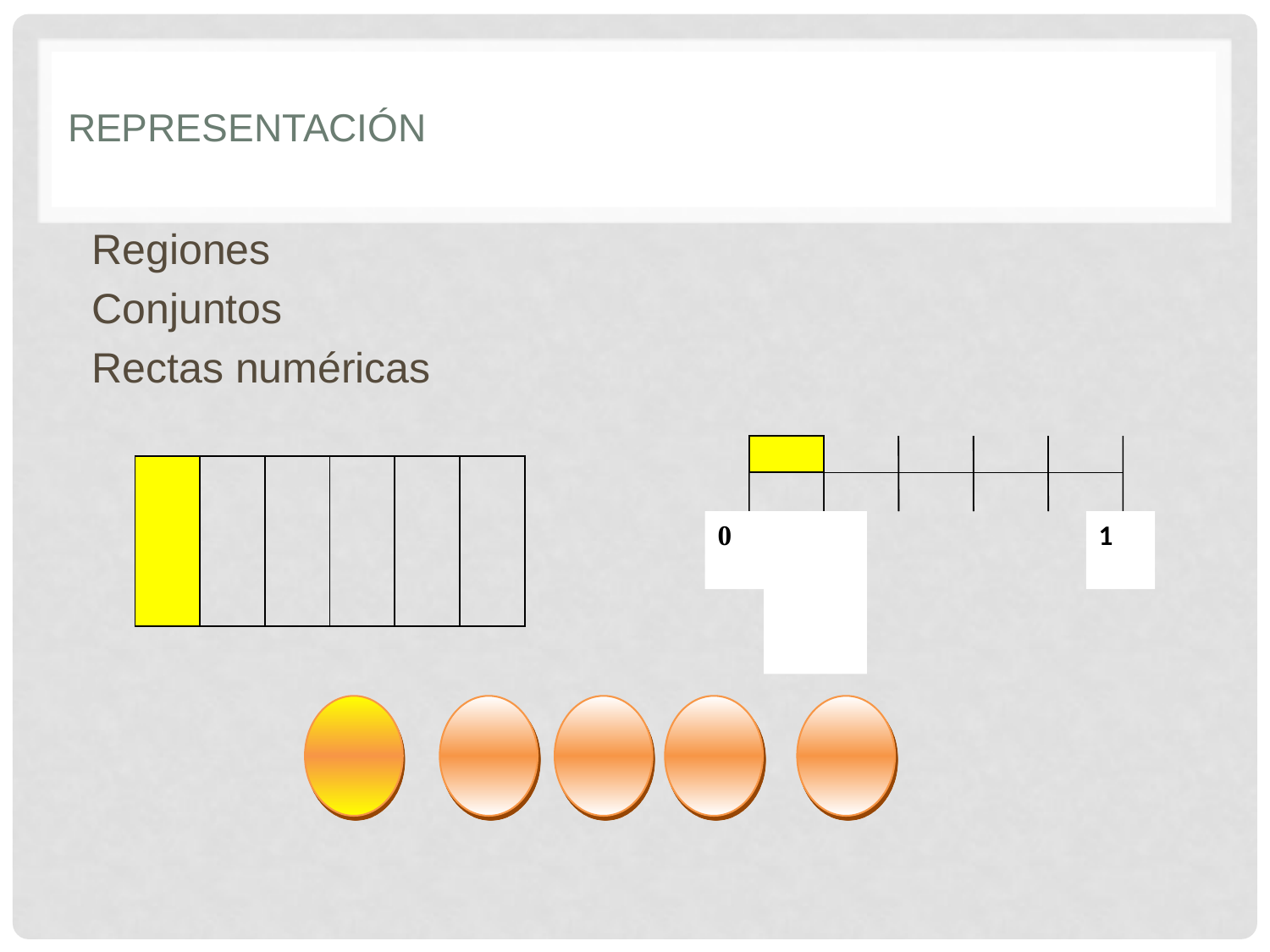

# Representación
Regiones
Conjuntos
Rectas numéricas

0

1
|  |  |  |  |  |  |
| --- | --- | --- | --- | --- | --- |